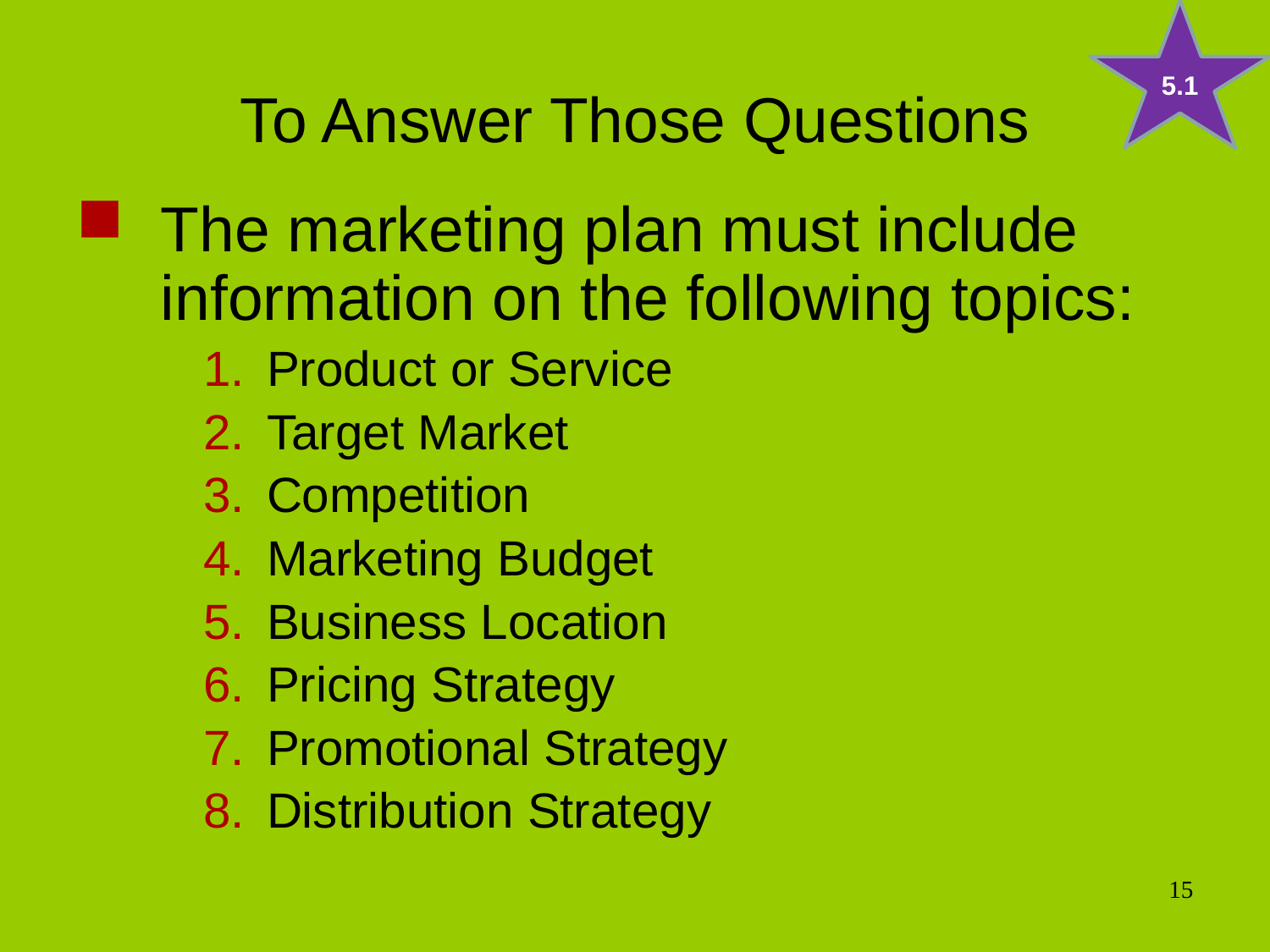

5.1
# To Answer Those Questions
The marketing plan must include information on the following topics:
Product or Service
Target Market
Competition
Marketing Budget
Business Location
Pricing Strategy
Promotional Strategy
Distribution Strategy
15